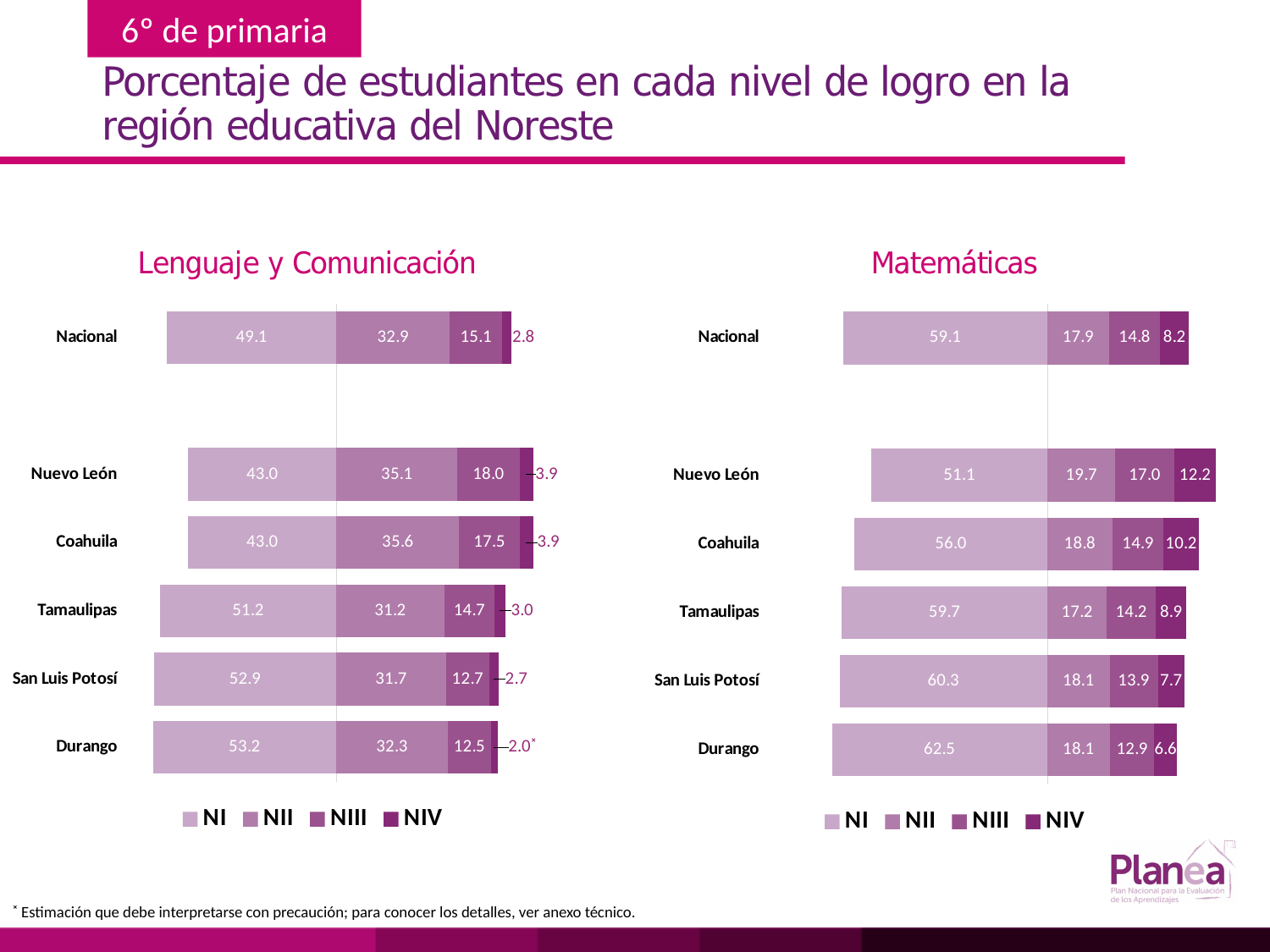

# Porcentaje de estudiantes en cada nivel de logro en la región educativa del Noreste

Lenguaje y Comunicación
Matemáticas

### Chart

| Category |  |  |  |  |
|---|---|---|---|---|
| Durango | -53.2 | 32.3 | 12.5 | 2.0 |
| San Luis Potosí | -52.9 | 31.7 | 12.7 | 2.7 |
| Tamaulipas | -51.2 | 31.2 | 14.7 | 3.0 |
| Coahuila | -43.0 | 35.6 | 17.5 | 3.9 |
| Nuevo León | -43.0 | 35.1 | 18.0 | 3.9 |
|  | None | None | None | None |
| Nacional | -49.1 | 32.9 | 15.1 | 2.8 |

### Chart

| Category | NI | NII | NIII | NIV |
|---|---|---|---|---|
| Durango | -62.5 | 18.1 | 12.9 | 6.6 |
| San Luis Potosí | -60.3 | 18.1 | 13.9 | 7.7 |
| Tamaulipas | -59.7 | 17.2 | 14.2 | 8.9 |
| Coahuila | -56.0 | 18.8 | 14.9 | 10.2 |
| Nuevo León | -51.1 | 19.7 | 17.0 | 12.2 |
|  | None | None | None | None |
| Nacional | -59.1 | 17.9 | 14.8 | 8.2 |
˟ Estimación que debe interpretarse con precaución; para conocer los detalles, ver anexo técnico.